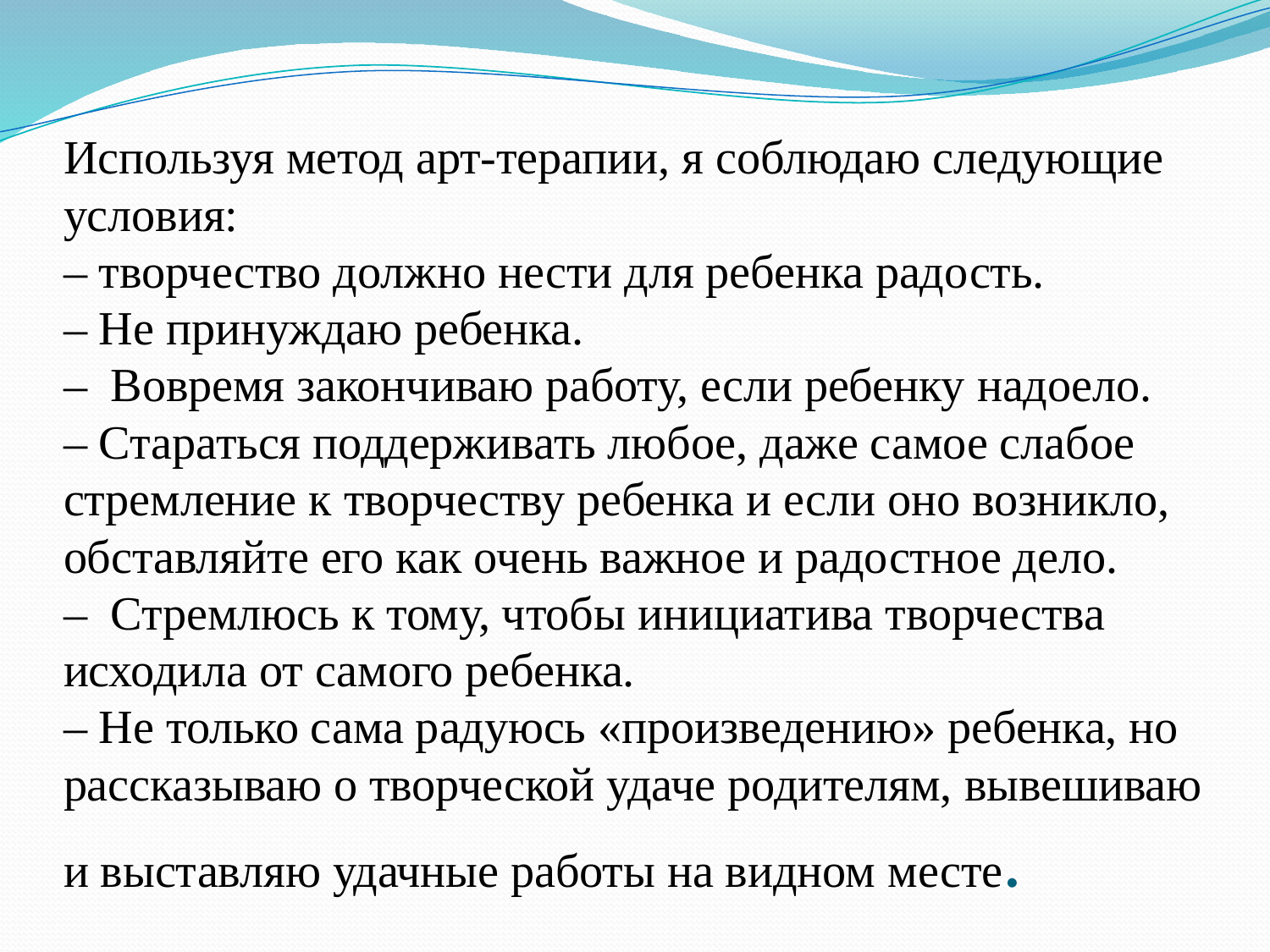

# Используя метод арт-терапии, я соблюдаю следующие условия: – творчество должно нести для ребенка радость. – Не принуждаю ребенка. –  Вовремя закончиваю работу, если ребенку надоело. – Стараться поддерживать любое, даже самое слабое стремление к творчеству ребенка и если оно возникло, обставляйте его как очень важное и радостное дело. –  Стремлюсь к тому, чтобы инициатива творчества исходила от самого ребенка. – Не только сама радуюсь «произведению» ребенка, но рассказываю о творческой удаче родителям, вывешиваю и выставляю удачные работы на видном месте.